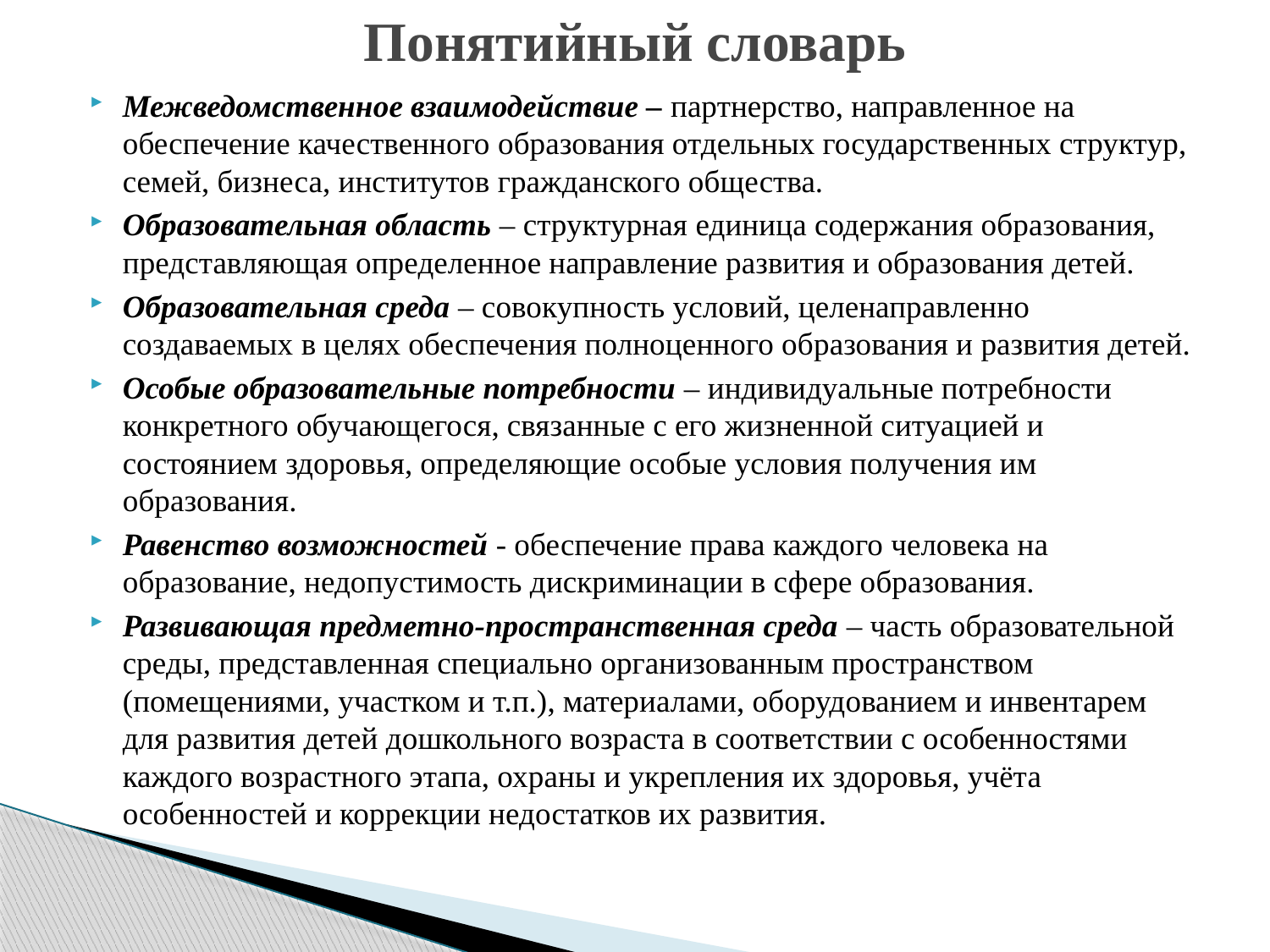

# Понятийный словарь
Межведомственное взаимодействие – партнерство, направленное на обеспечение качественного образования отдельных государственных структур, семей, бизнеса, институтов гражданского общества.
Образовательная область – структурная единица содержания образования, представляющая определенное направление развития и образования детей.
Образовательная среда – совокупность условий, целенаправленно создаваемых в целях обеспечения полноценного образования и развития детей.
Особые образовательные потребности – индивидуальные потребности конкретного обучающегося, связанные с его жизненной ситуацией и состоянием здоровья, определяющие особые условия получения им образования.
Равенство возможностей - обеспечение права каждого человека на образование, недопустимость дискриминации в сфере образования.
Развивающая предметно-пространственная среда – часть образовательной среды, представленная специально организованным пространством (помещениями, участком и т.п.), материалами, оборудованием и инвентарем для развития детей дошкольного возраста в соответствии с особенностями каждого возрастного этапа, охраны и укрепления их здоровья, учёта особенностей и коррекции недостатков их развития.